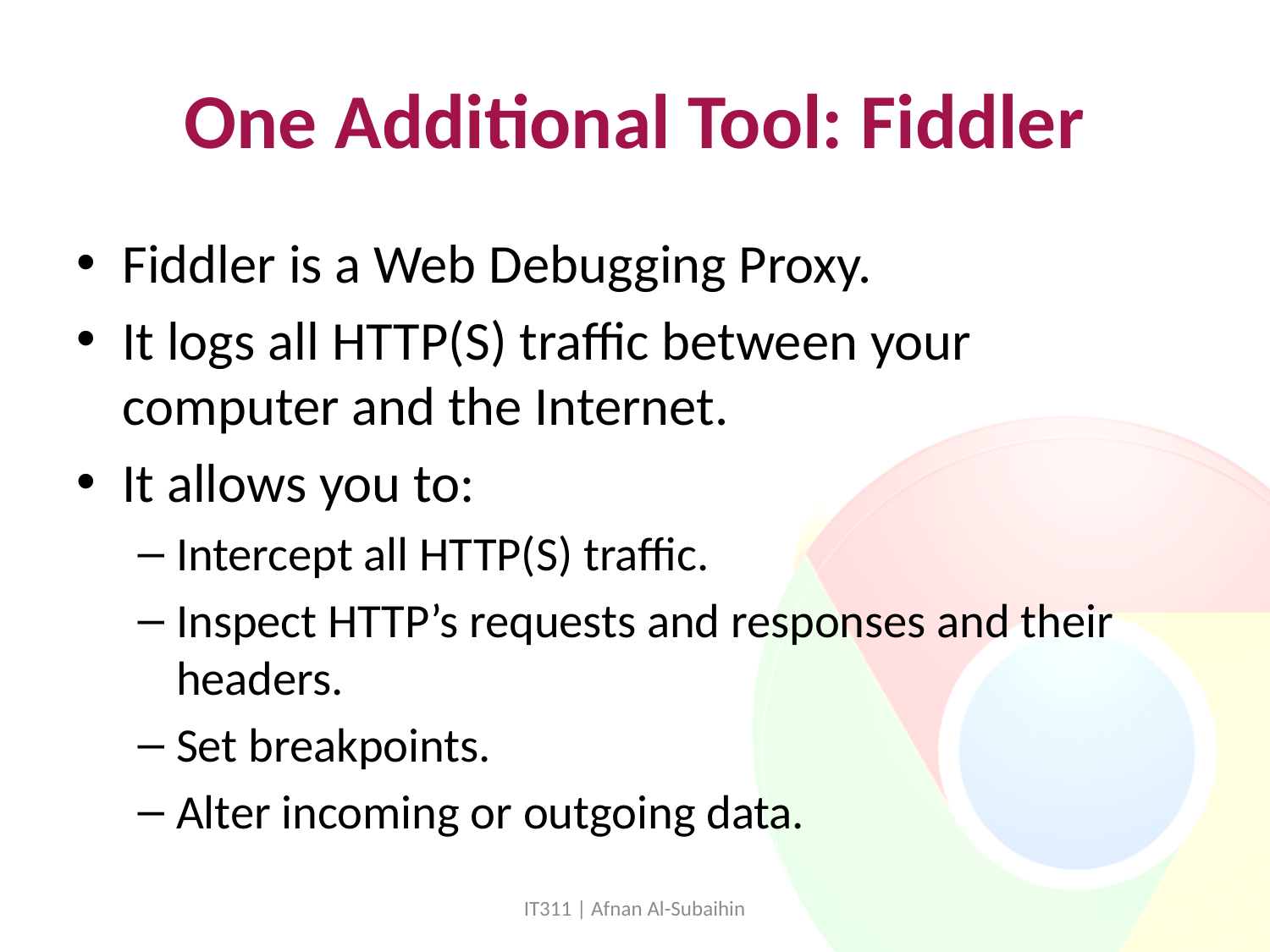

# One Additional Tool: Fiddler
Fiddler is a Web Debugging Proxy.
It logs all HTTP(S) traffic between your computer and the Internet.
It allows you to:
Intercept all HTTP(S) traffic.
Inspect HTTP’s requests and responses and their headers.
Set breakpoints.
Alter incoming or outgoing data.
IT311 | Afnan Al-Subaihin